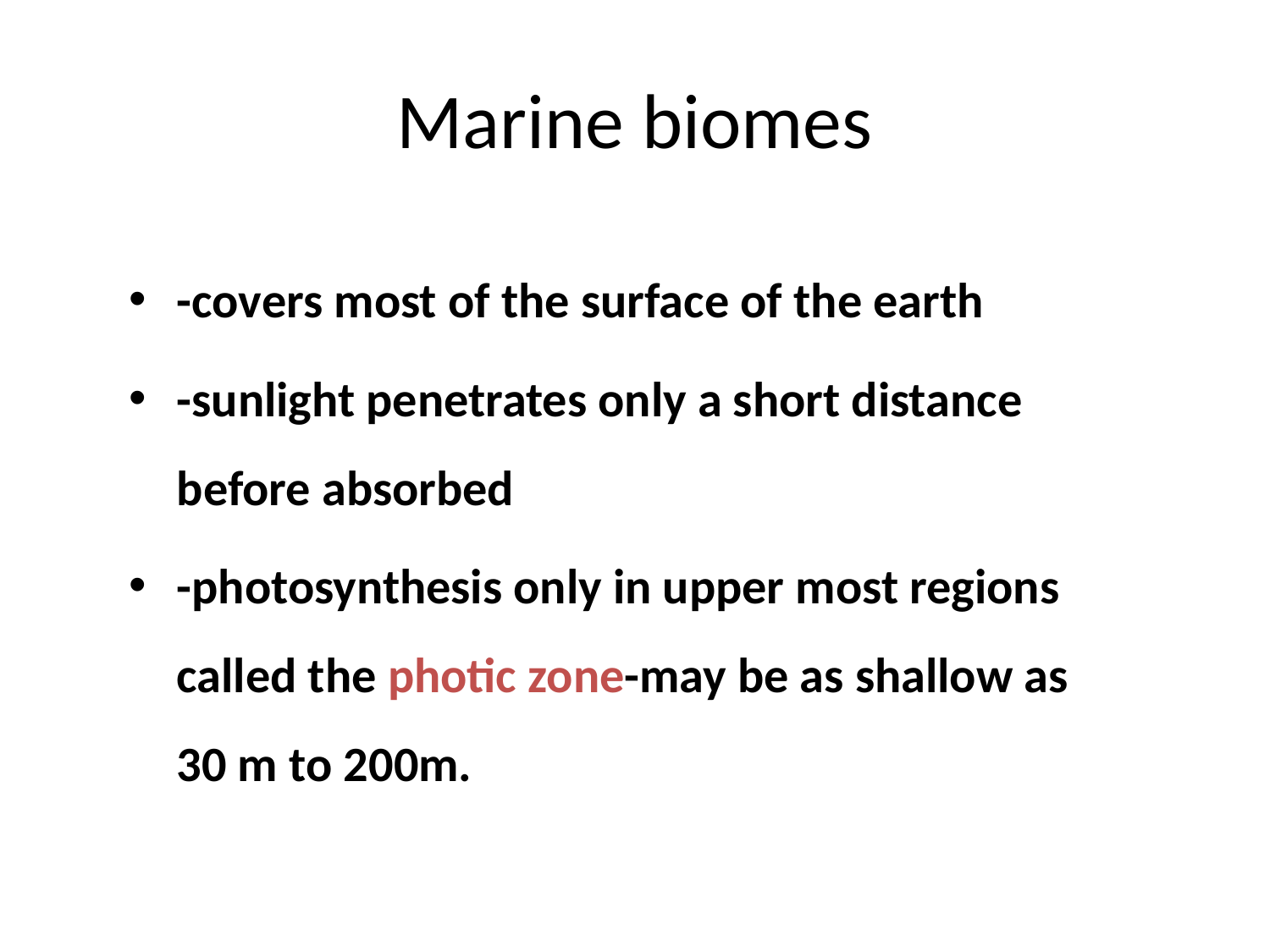

# Marine biomes
-covers most of the surface of the earth
-sunlight penetrates only a short distance before absorbed
-photosynthesis only in upper most regions called the photic zone-may be as shallow as 30 m to 200m.